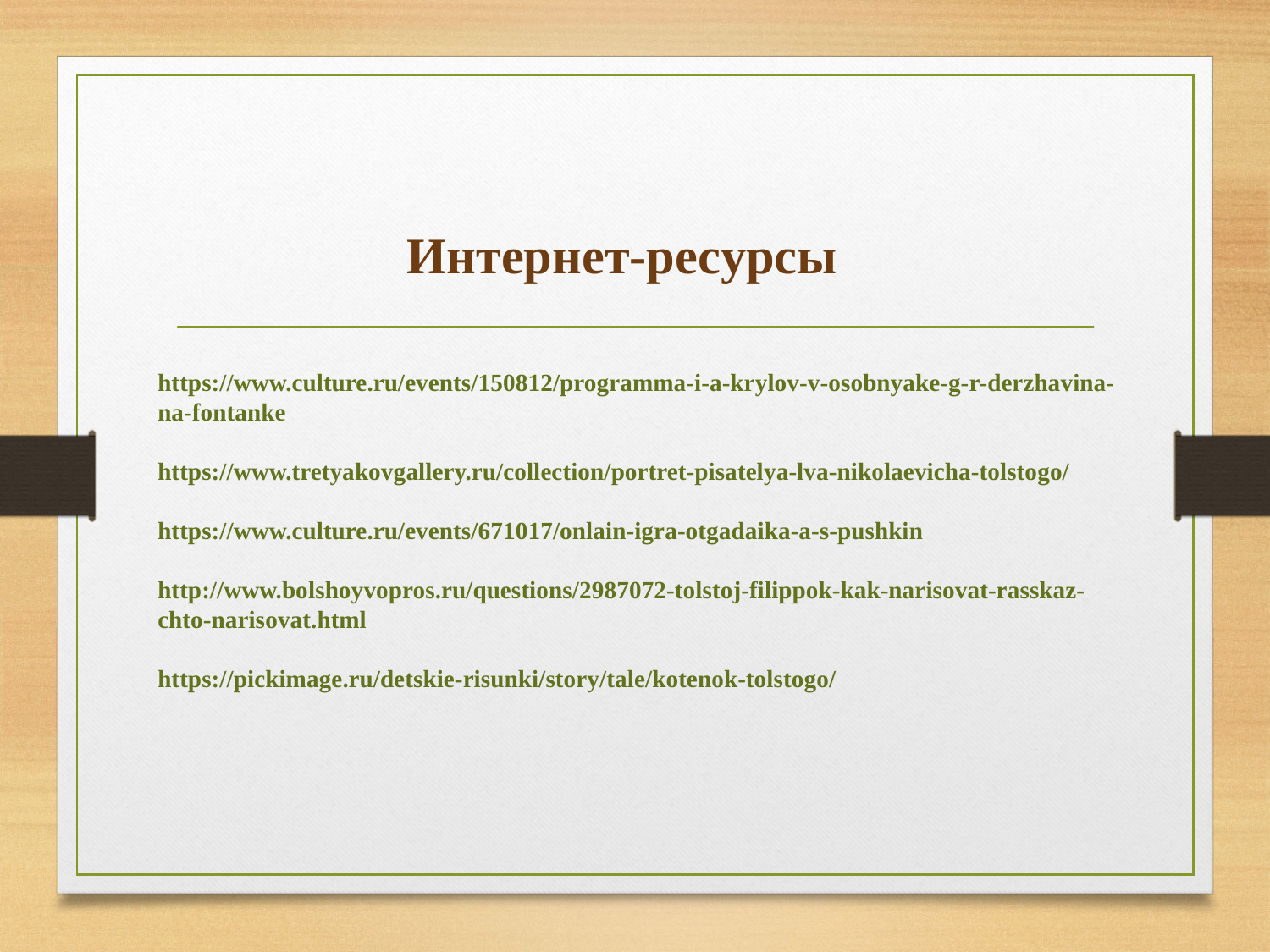

Интернет-ресурсы
# https://www.culture.ru/events/150812/programma-i-a-krylov-v-osobnyake-g-r-derzhavina-na-fontanke https://www.tretyakovgallery.ru/collection/portret-pisatelya-lva-nikolaevicha-tolstogo/ https://www.culture.ru/events/671017/onlain-igra-otgadaika-a-s-pushkin http://www.bolshoyvopros.ru/questions/2987072-tolstoj-filippok-kak-narisovat-rasskaz-chto-narisovat.html https://pickimage.ru/detskie-risunki/story/tale/kotenok-tolstogo/